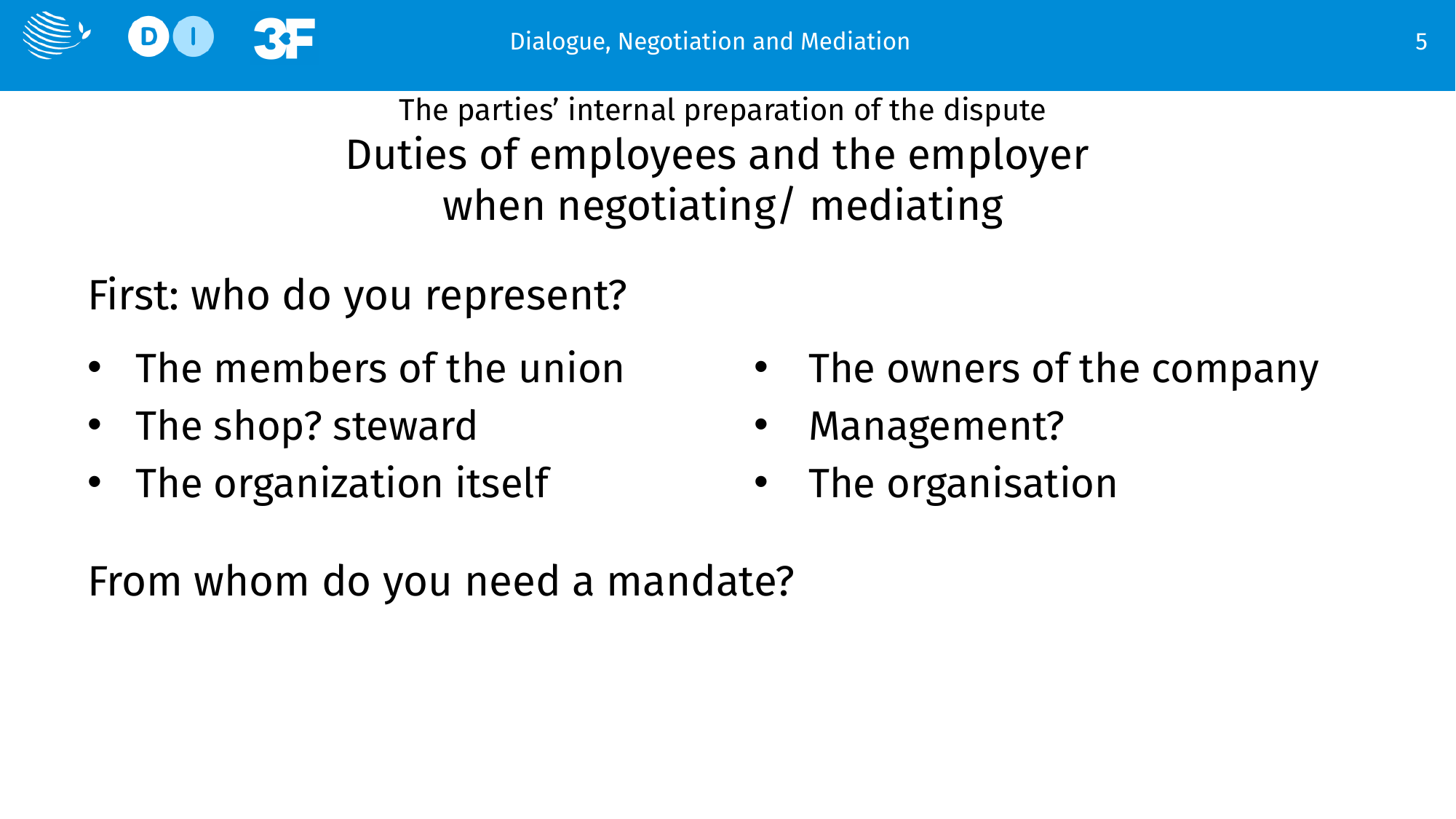

Dialogue, Negotiation and Mediation
5
# The parties’ internal preparation of the dispute Duties of employees and the employer when negotiating/ mediating
First: who do you represent?
The members of the union
The shop? steward
The organization itself

The owners of the company
Management?
The organisation
From whom do you need a mandate?